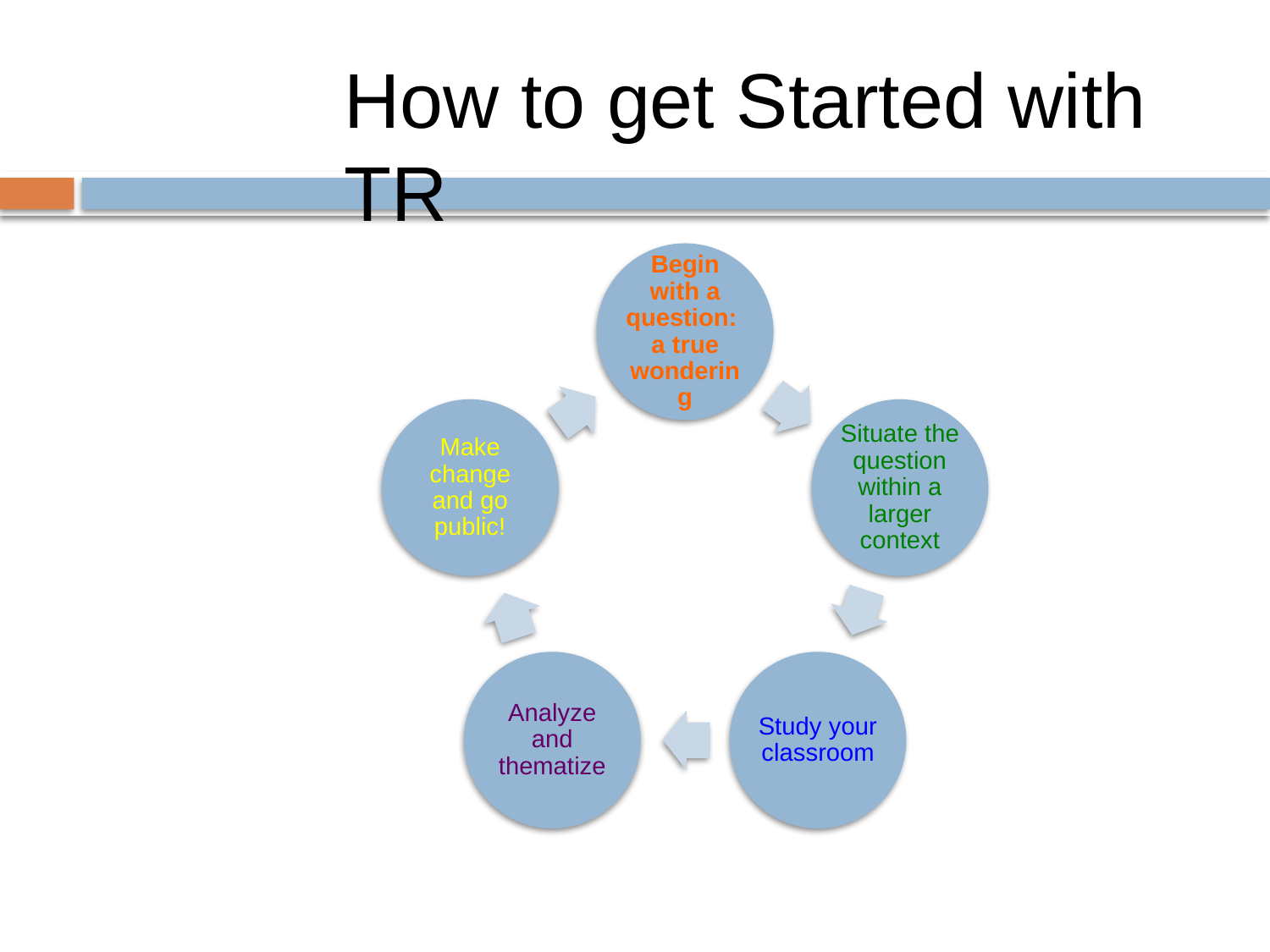

How to get Started with TR
Begin with a question:  a true wondering

Situate the question within a larger context

Study your classroom

Analyze and thematize

Make change and go public!